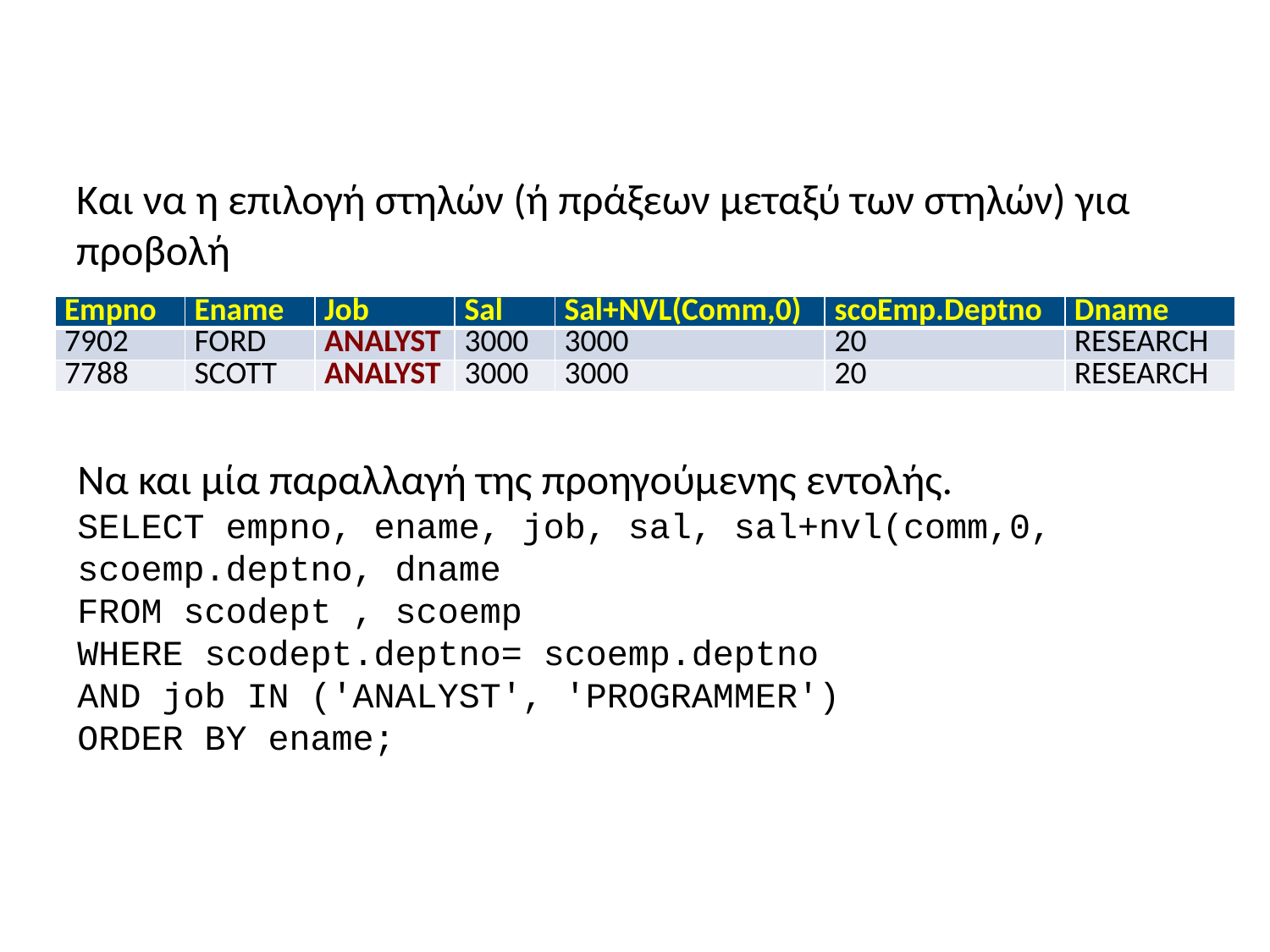

#
Και να η επιλογή στηλών (ή πράξεων μεταξύ των στηλών) για προβολή
| Empno | Ename | Job | Sal | Sal+NVL(Comm,0) | scoEmp.Deptno | Dname |
| --- | --- | --- | --- | --- | --- | --- |
| 7902 | FORD | ANALYST | 3000 | 3000 | 20 | RESEARCH |
| 7788 | SCOTT | ANALYST | 3000 | 3000 | 20 | RESEARCH |
Να και μία παραλλαγή της προηγούμενης εντολής.
SELECT empno, ename, job, sal, sal+nvl(comm,0, scoemp.deptno, dname
FROM scodept , scoemp
WHERE scodept.deptno= scoemp.deptno
AND job IN ('ANALYST', 'PROGRAMMER')
ORDER BY ename;